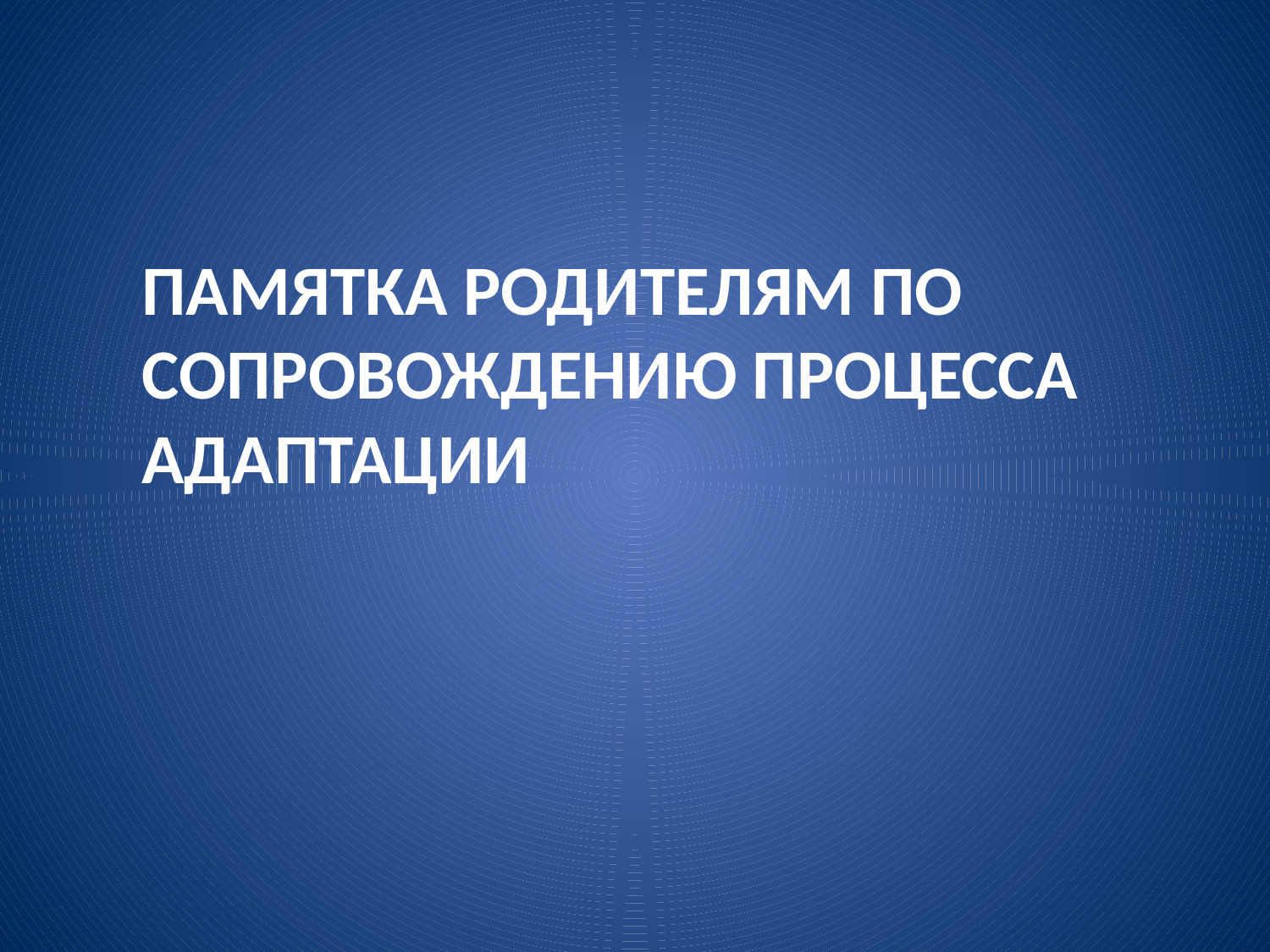

# Памятка родителям по сопровождению процесса адаптации